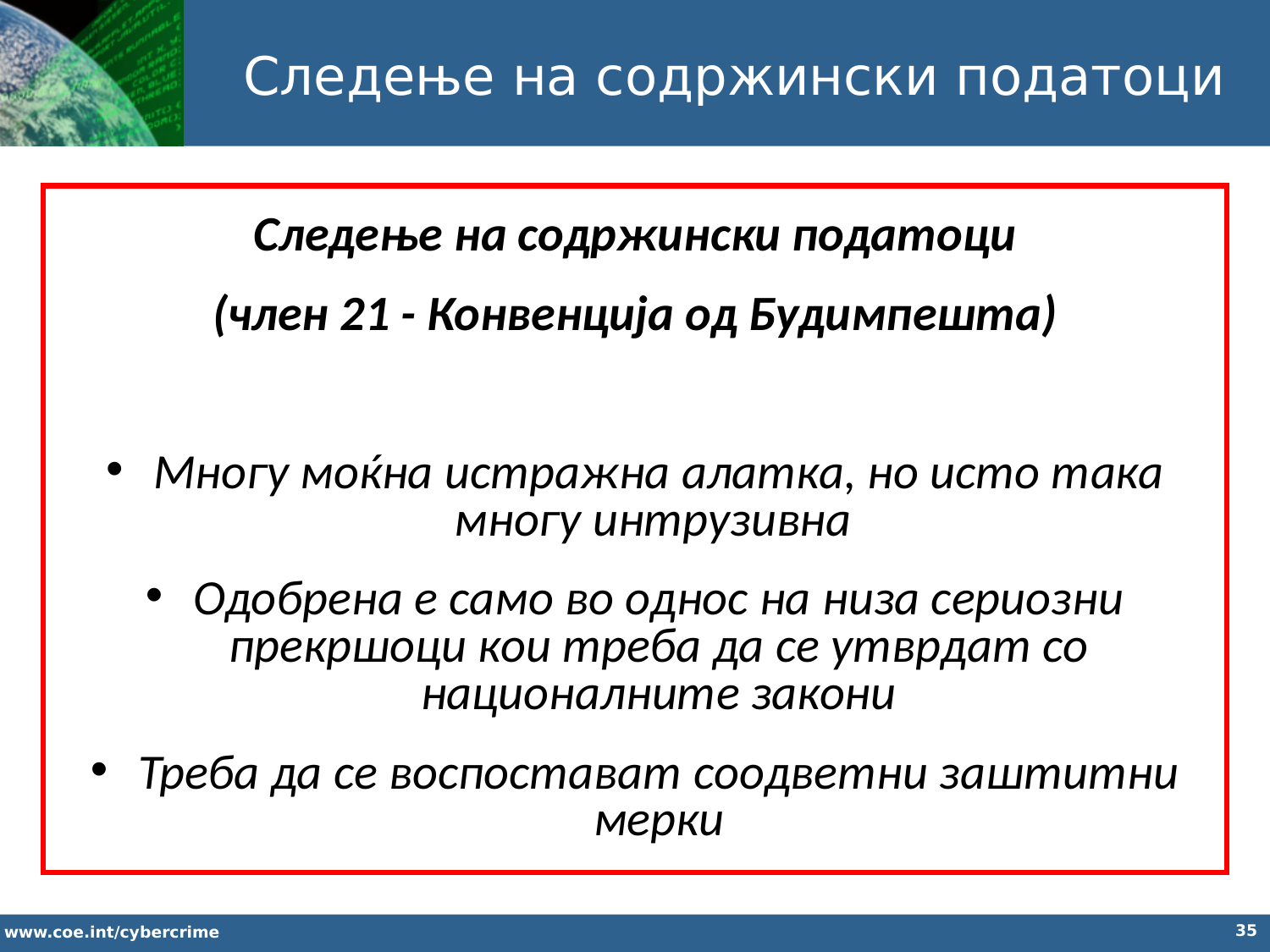

Следење на содржински податоци
Следење на содржински податоци
(член 21 - Конвенција од Будимпешта)

Многу моќна истражна алатка, но исто така многу интрузивна
Одобрена е само во однос на низа сериозни прекршоци кои треба да се утврдат со националните закони
Треба да се воспостават соодветни заштитни мерки